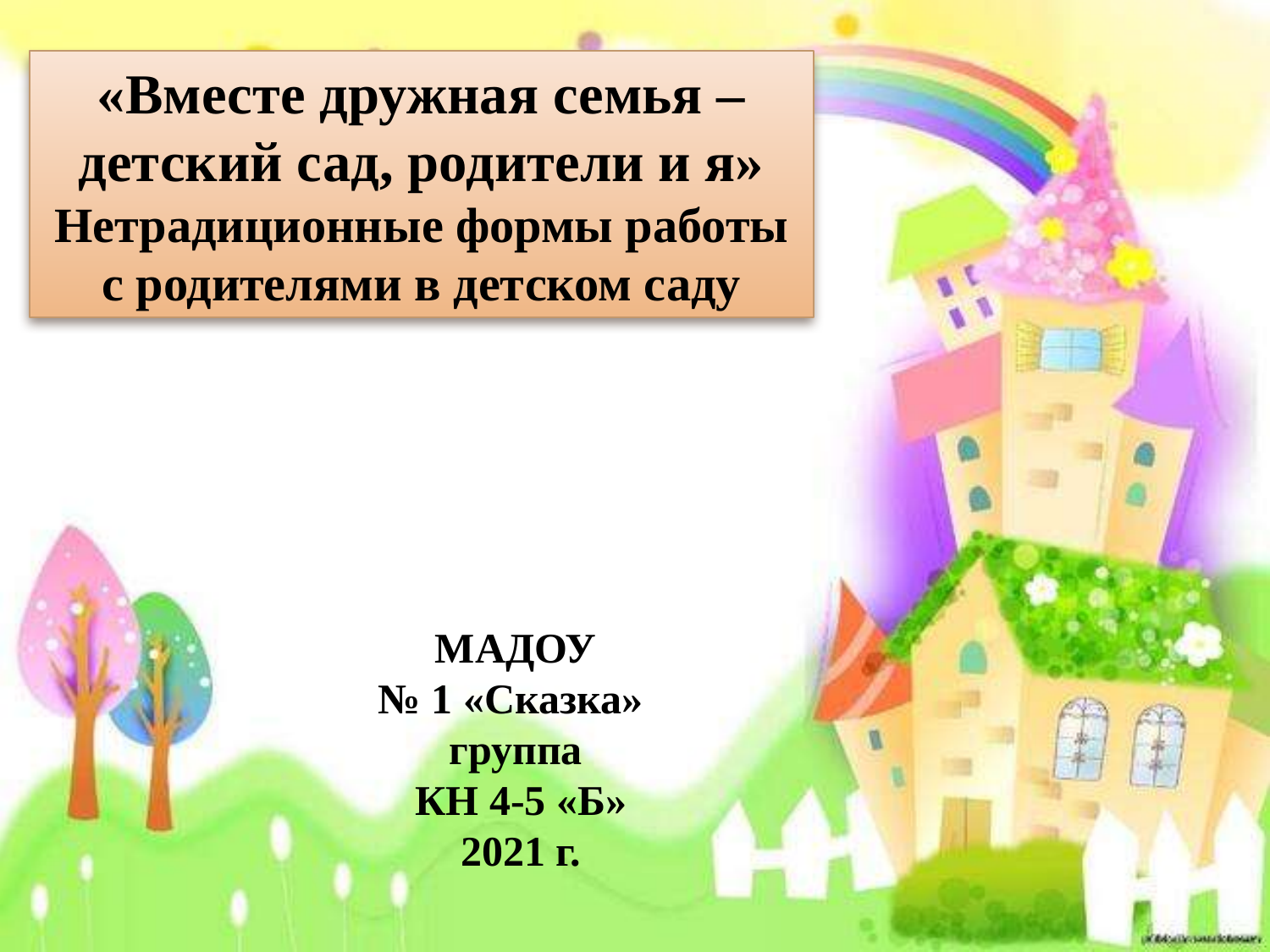

«Вместе дружная семья – детский сад, родители и я»
Нетрадиционные формы работы с родителями в детском саду

МАДОУ
№ 1 «Сказка»
группа
КН 4-5 «Б»
2021 г.